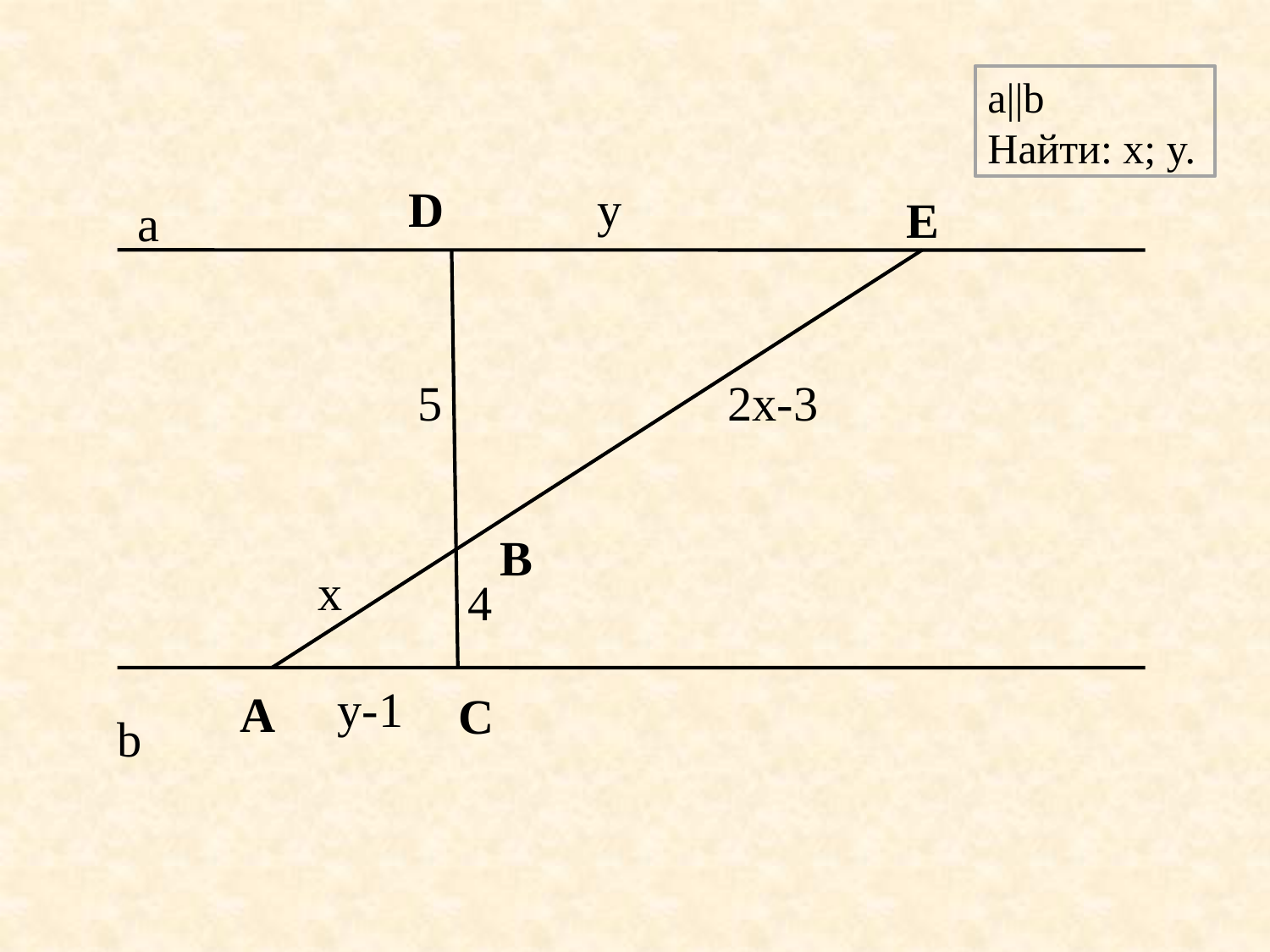

a||b
Найти: x; y.

y
D
E
a

5

2x-3

x

4
B
A

y-1

C

b